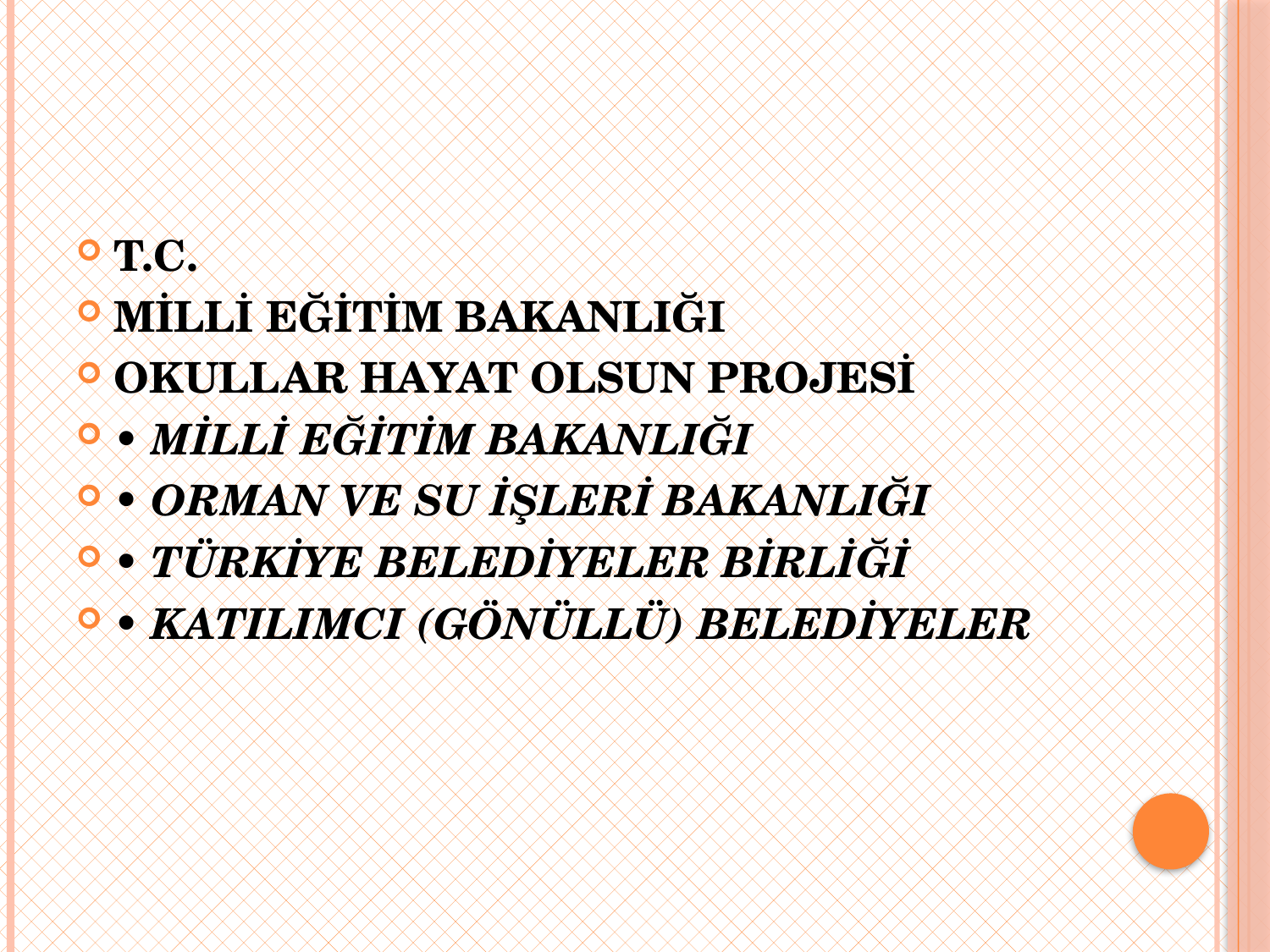

#
T.C.
MİLLİ EĞİTİM BAKANLIĞI
OKULLAR HAYAT OLSUN PROJESİ
• MİLLİ EĞİTİM BAKANLIĞI
• ORMAN VE SU İŞLERİ BAKANLIĞI
• TÜRKİYE BELEDİYELER BİRLİĞİ
• KATILIMCI (GÖNÜLLÜ) BELEDİYELER